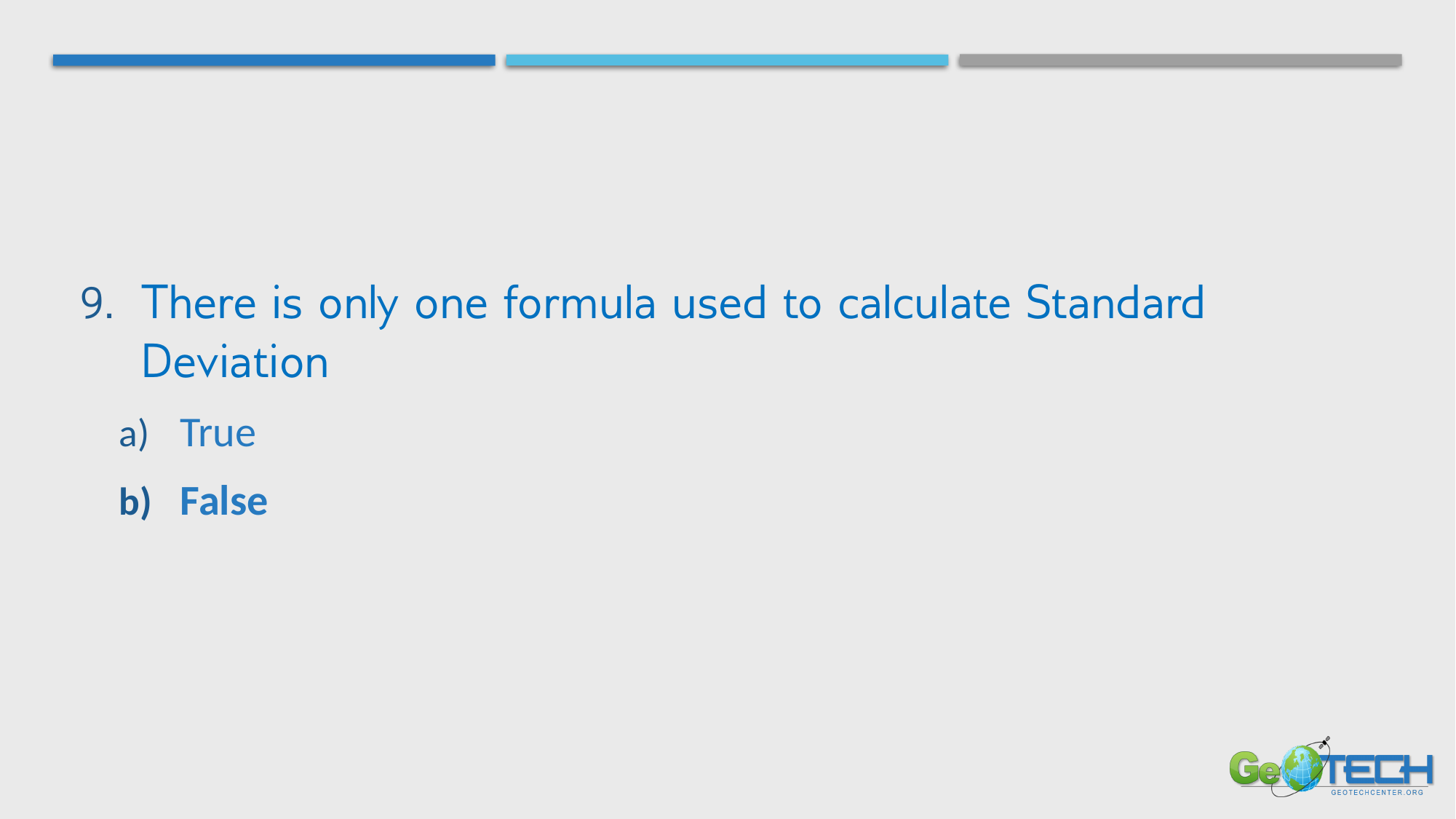

There is only one formula used to calculate Standard Deviation
True
False